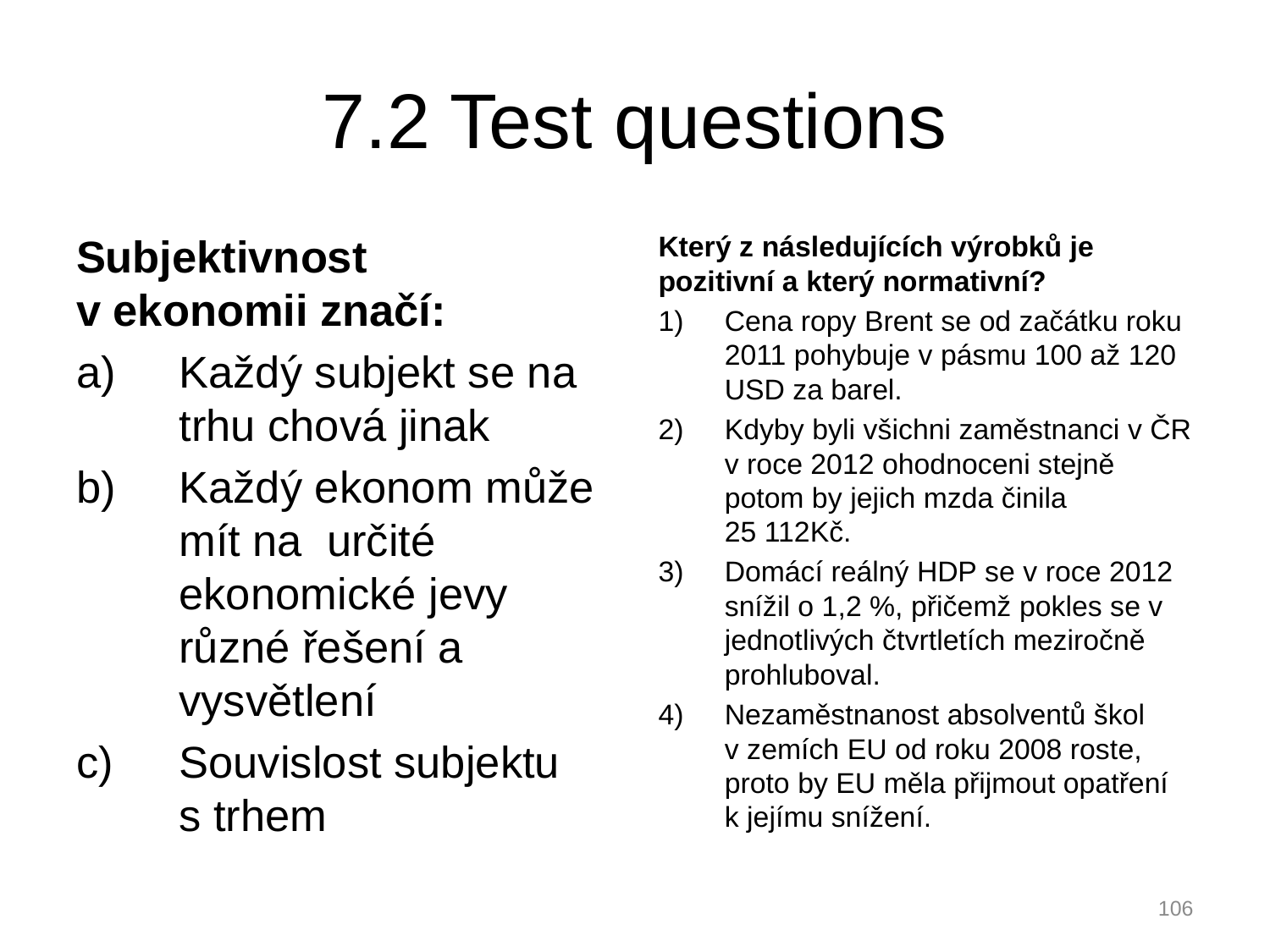

# 7.2 Test questions
Subjektivnost v ekonomii značí:
Každý subjekt se na trhu chová jinak
Každý ekonom může mít na  určité ekonomické jevy různé řešení a vysvětlení
Souvislost subjektu s trhem

Který z následujících výrobků je pozitivní a který normativní?
Cena ropy Brent se od začátku roku 2011 pohybuje v pásmu 100 až 120 USD za barel.
Kdyby byli všichni zaměstnanci v ČR v roce 2012 ohodnoceni stejně potom by jejich mzda činila 25 112Kč.
Domácí reálný HDP se v roce 2012 snížil o 1,2 %, přičemž pokles se v jednotlivých čtvrtletích meziročně prohluboval.
Nezaměstnanost absolventů škol v zemích EU od roku 2008 roste, proto by EU měla přijmout opatření k jejímu snížení.

106